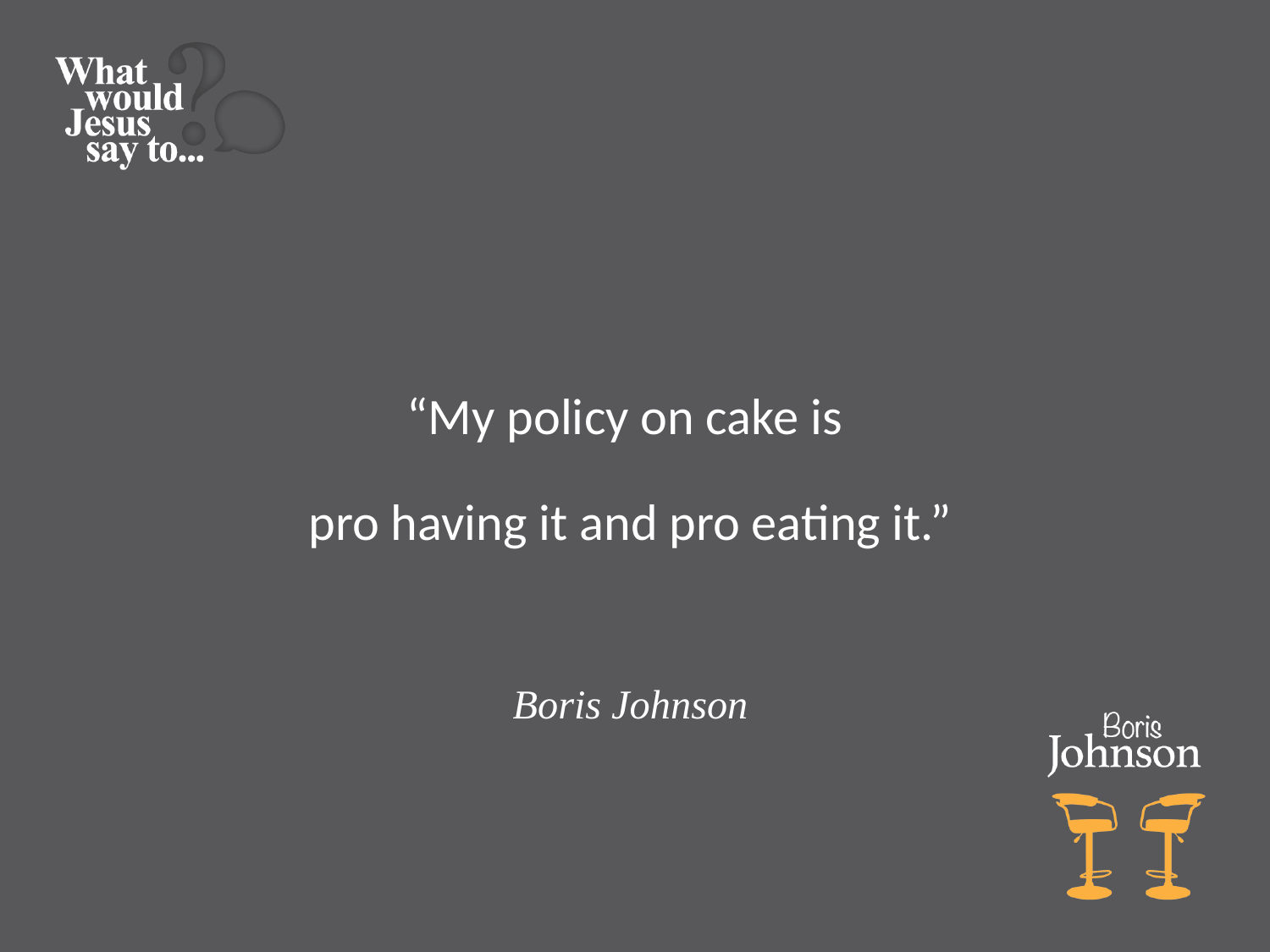

“My policy on cake is
pro having it and pro eating it.”

Boris Johnson